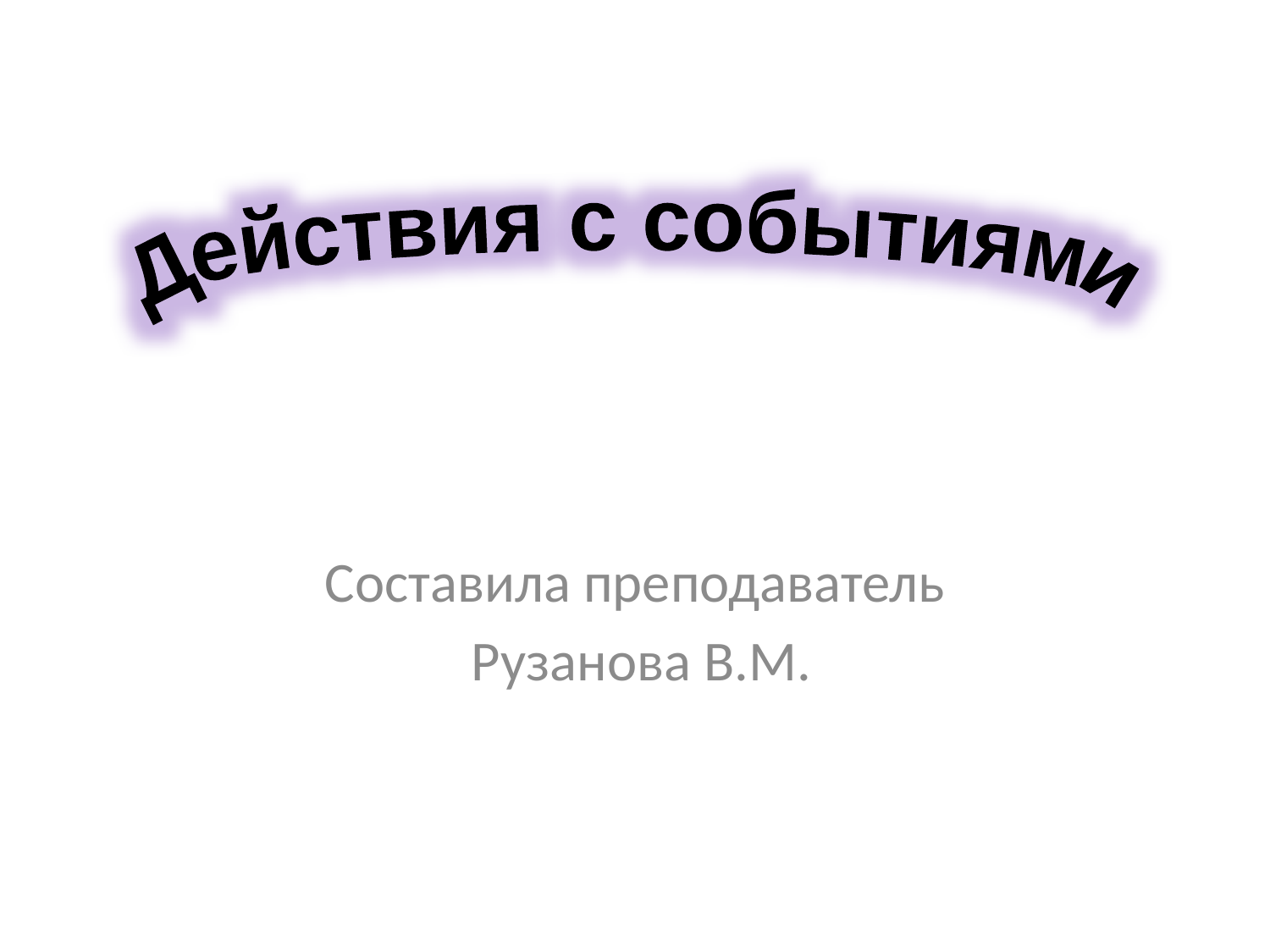

Действия с событиями
Составила преподаватель
 Рузанова В.М.